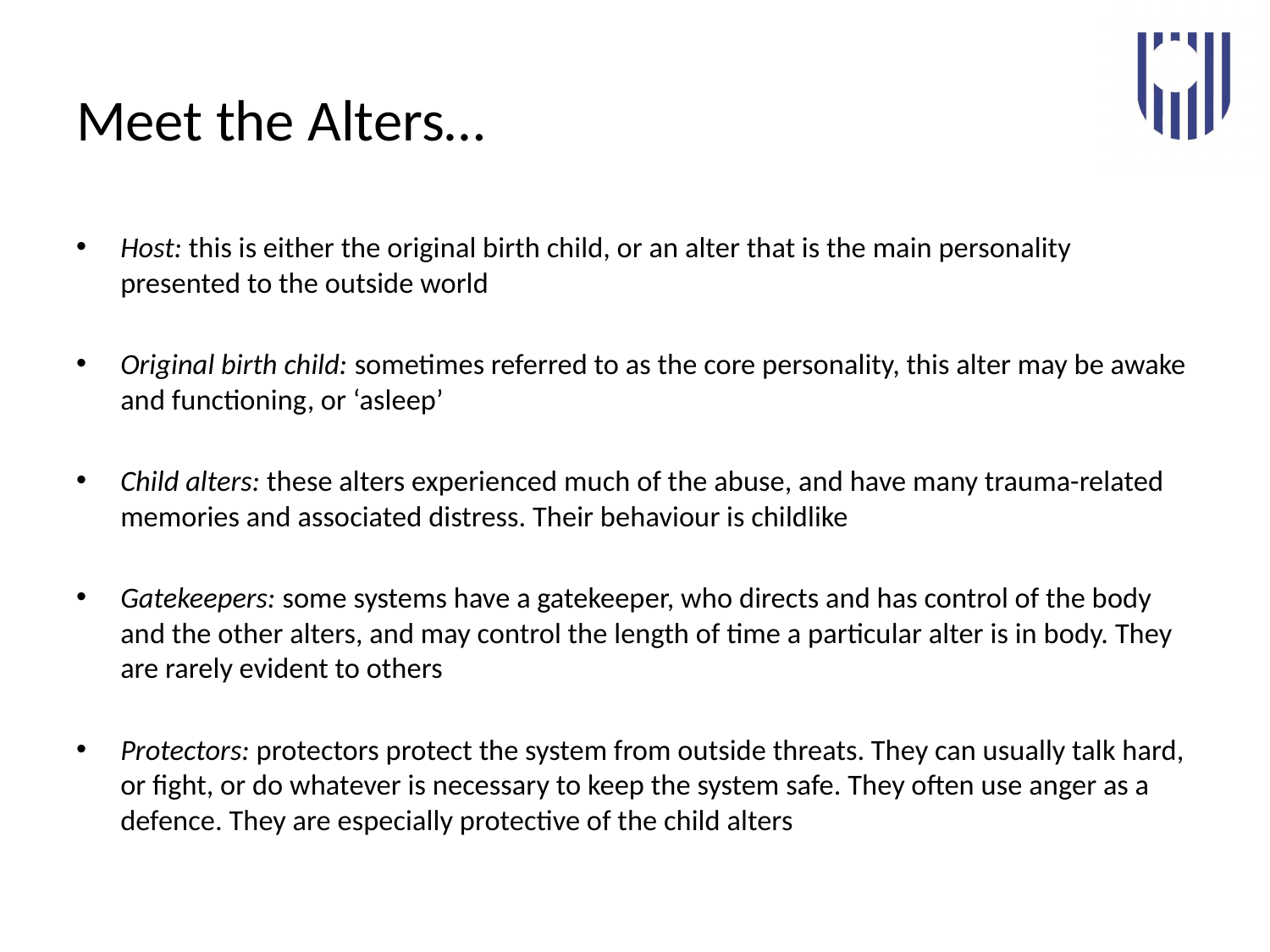

# Meet the Alters…
Host: this is either the original birth child, or an alter that is the main personality presented to the outside world

Original birth child: sometimes referred to as the core personality, this alter may be awake and functioning, or ‘asleep’

Child alters: these alters experienced much of the abuse, and have many trauma-related memories and associated distress. Their behaviour is childlike

Gatekeepers: some systems have a gatekeeper, who directs and has control of the body and the other alters, and may control the length of time a particular alter is in body. They are rarely evident to others

Protectors: protectors protect the system from outside threats. They can usually talk hard, or fight, or do whatever is necessary to keep the system safe. They often use anger as a defence. They are especially protective of the child alters